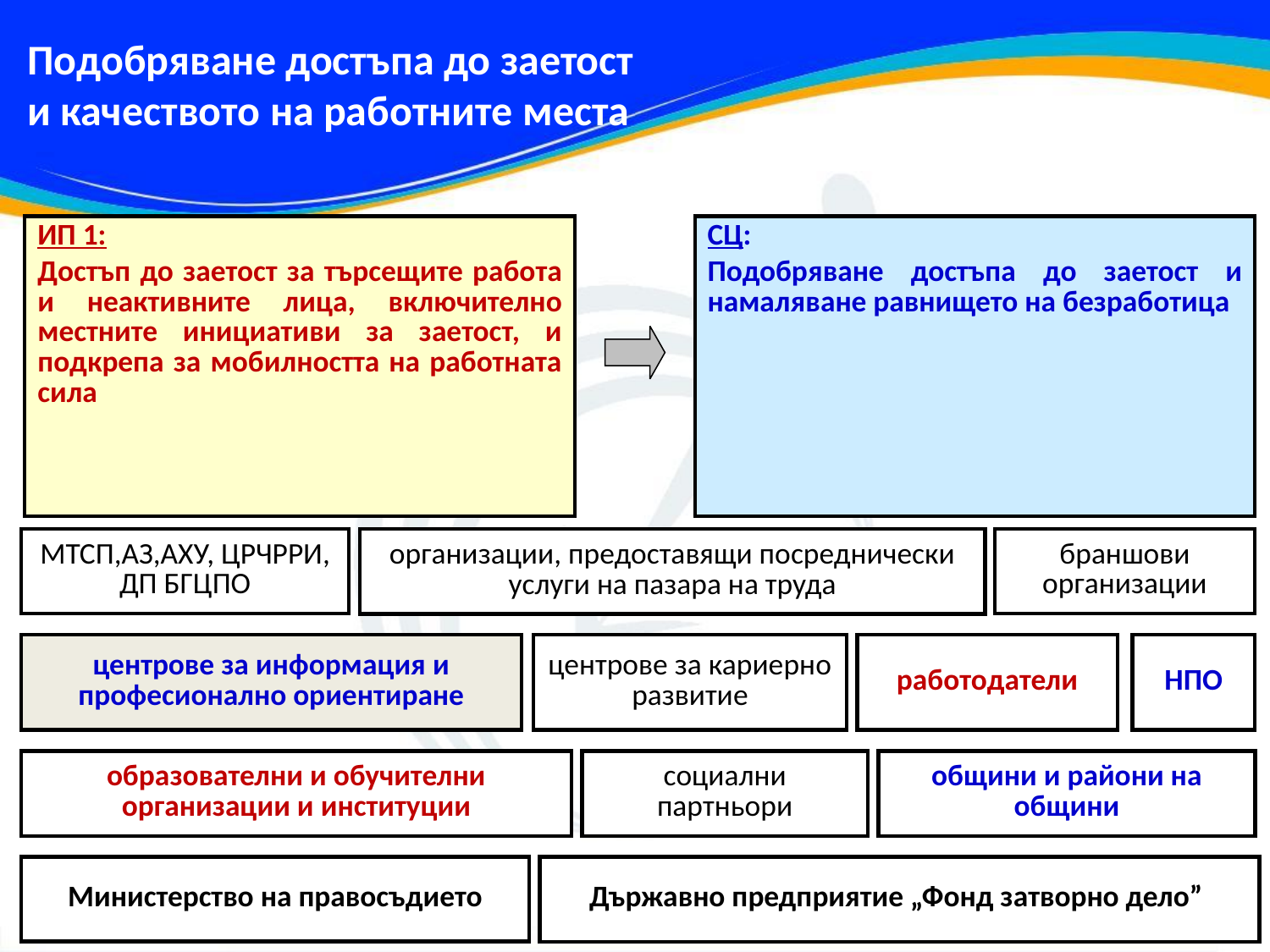

Подобряване достъпа до заетост и качеството на работните места
| ИП 1: Достъп до заетост за търсещите работа и неактивните лица, включително местните инициативи за заетост, и подкрепа за мобилността на работната сила |
| --- |
| СЦ: Подобряване достъпа до заетост и намаляване равнището на безработица |
| --- |

| МТСП,АЗ,АХУ, ЦРЧРРИ, ДП БГЦПО |
| --- |
| организации, предоставящи посреднически услуги на пазара на труда |
| --- |
| браншови организации |
| --- |
| центрове за информация и професионално ориентиране |
| --- |
| центрове за кариерно развитие |
| --- |
| работодатели |
| --- |
| НПО |
| --- |
| образователни и обучителни организации и институции |
| --- |
| социални партньори |
| --- |
| общини и райони на общини |
| --- |
| Министерство на правосъдието |
| --- |
| Държавно предприятие „Фонд затворно дело” |
| --- |